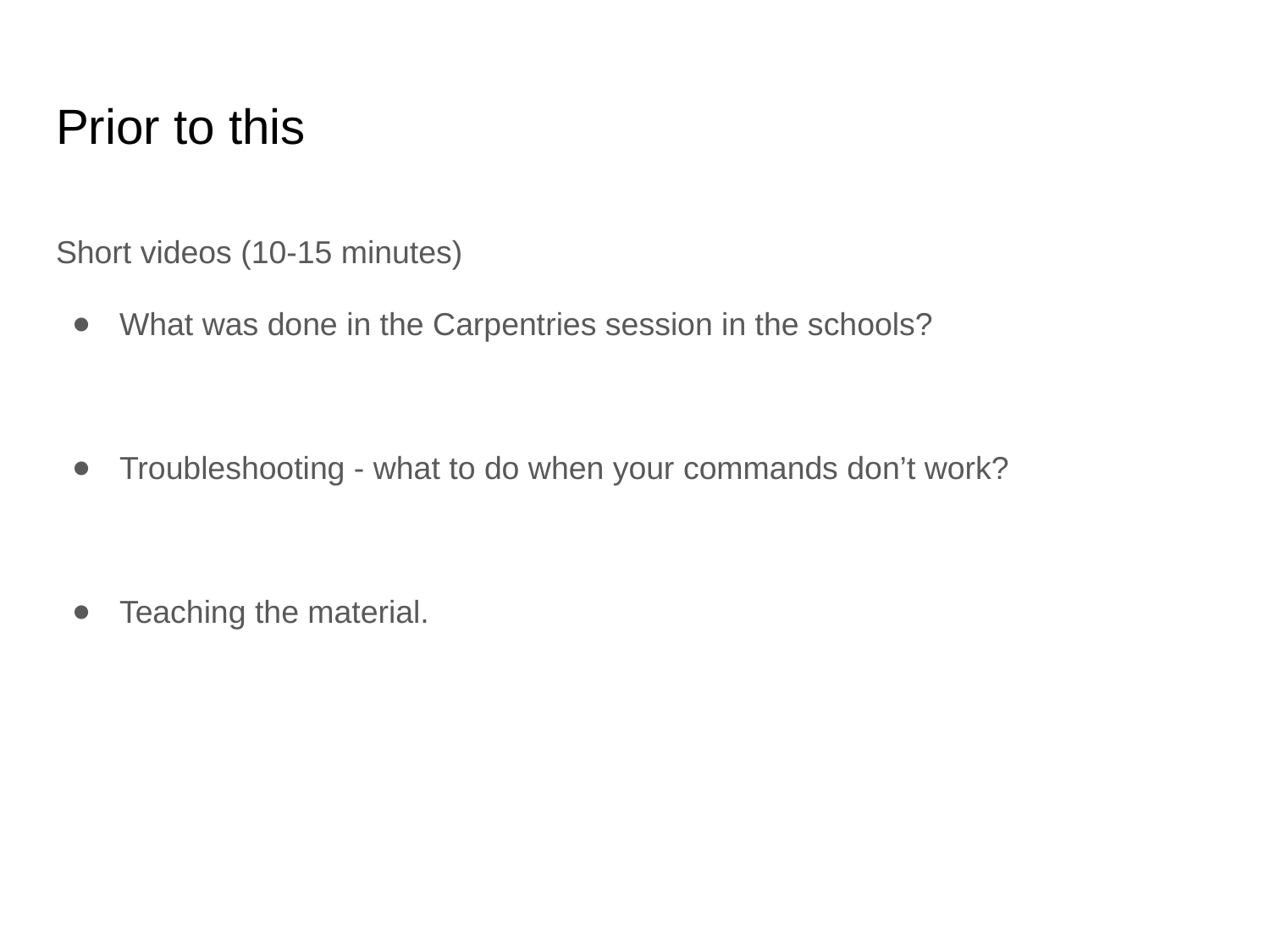

# Prior to this
Short videos (10-15 minutes)
What was done in the Carpentries session in the schools?

Troubleshooting - what to do when your commands don’t work?

Teaching the material.